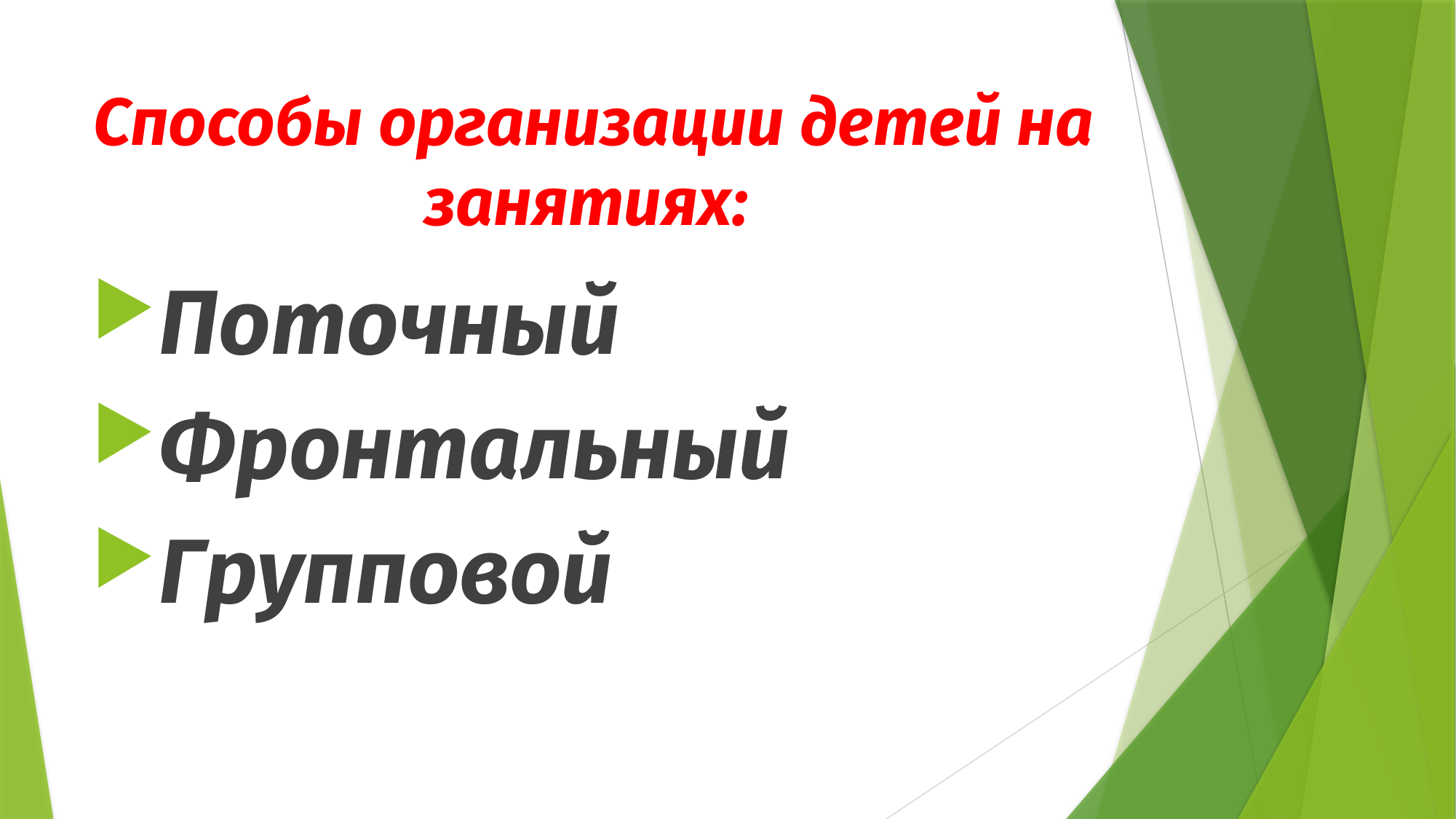

# Способы организации детей на занятиях:
Поточный
Фронтальный
Групповой